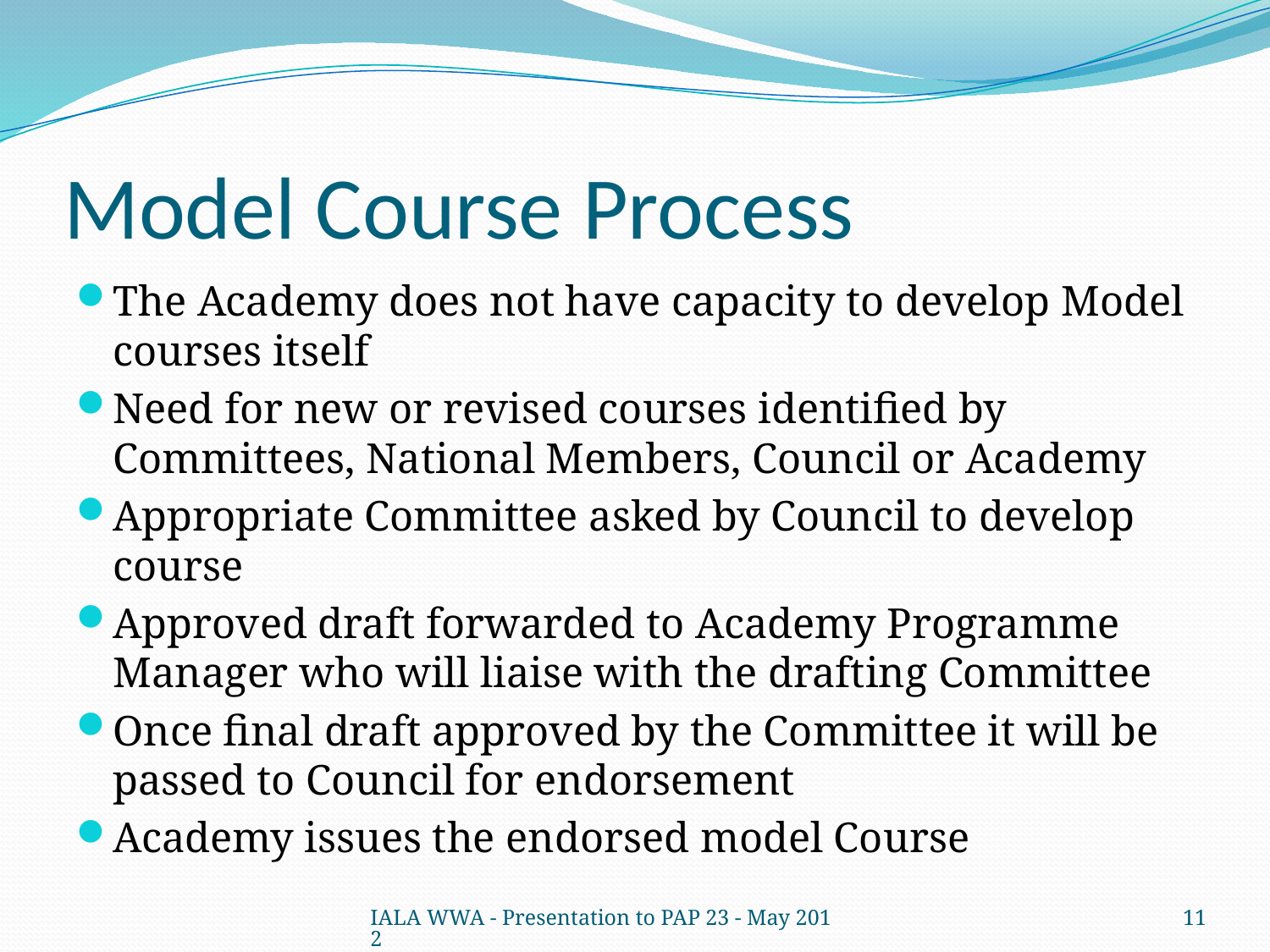

# Model Course Process
The Academy does not have capacity to develop Model courses itself
Need for new or revised courses identified by Committees, National Members, Council or Academy
Appropriate Committee asked by Council to develop course
Approved draft forwarded to Academy Programme Manager who will liaise with the drafting Committee
Once final draft approved by the Committee it will be passed to Council for endorsement
Academy issues the endorsed model Course
IALA WWA - Presentation to PAP 23 - May 2012
11